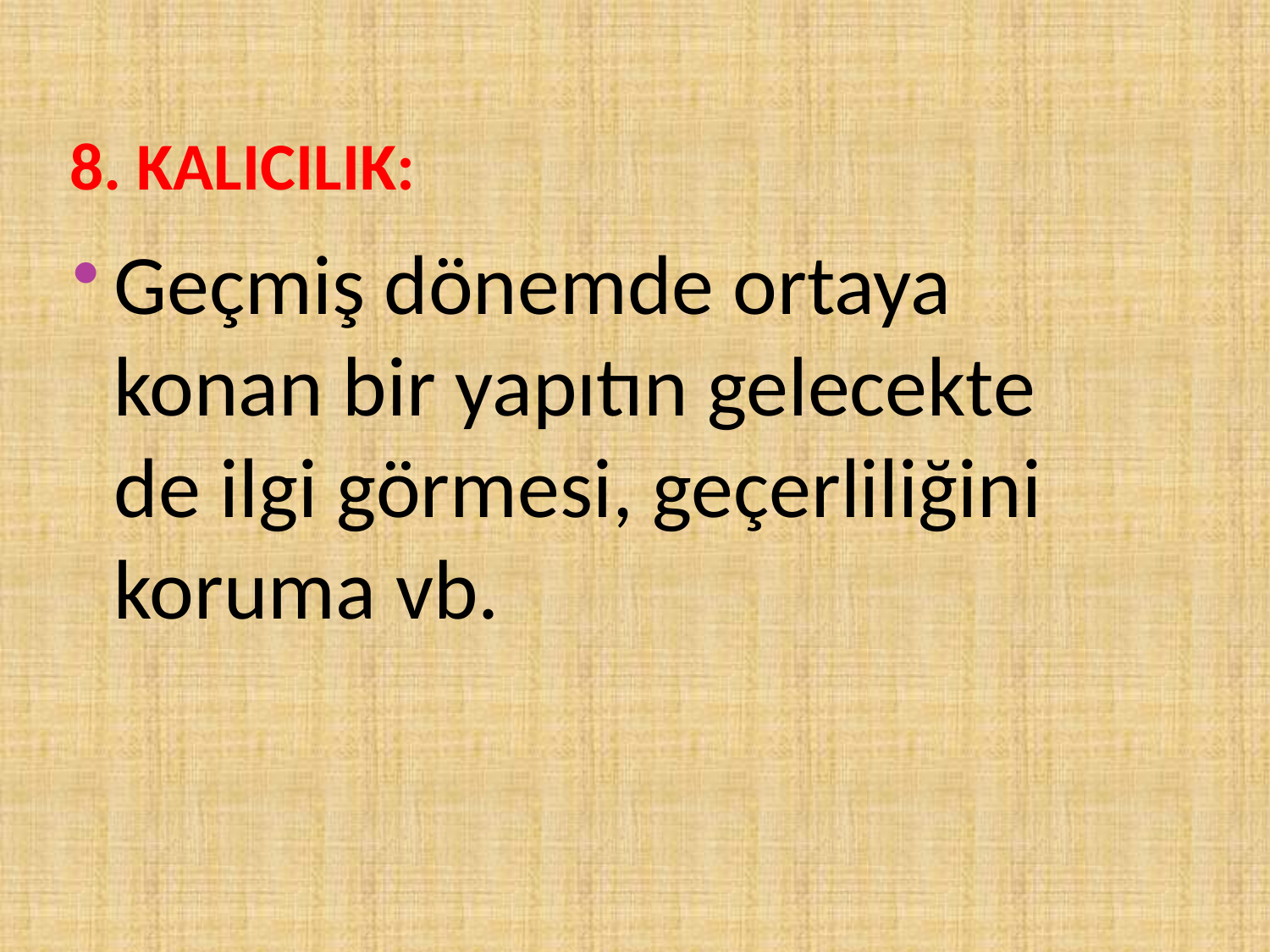

# 8. Kalıcılık:
Geçmiş dönemde ortaya konan bir yapıtın gelecekte de ilgi görmesi, geçerliliğini koruma vb.